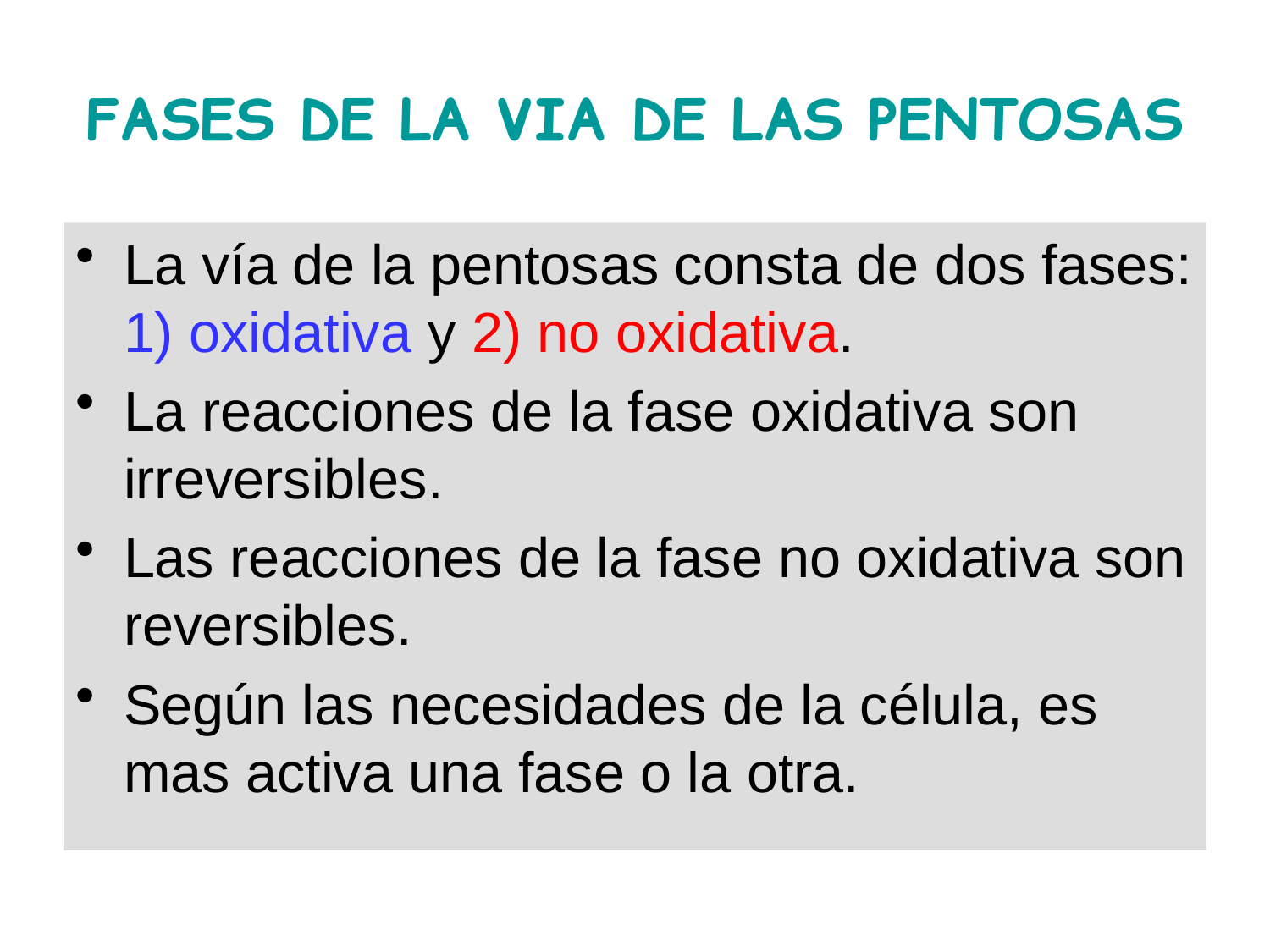

La vía de la pentosas consta de dos fases: 1) oxidativa y 2) no oxidativa.
La reacciones de la fase oxidativa son irreversibles.
Las reacciones de la fase no oxidativa son reversibles.
Según las necesidades de la célula, es mas activa una fase o la otra.
FASES DE LA VIA DE LAS PENTOSAS